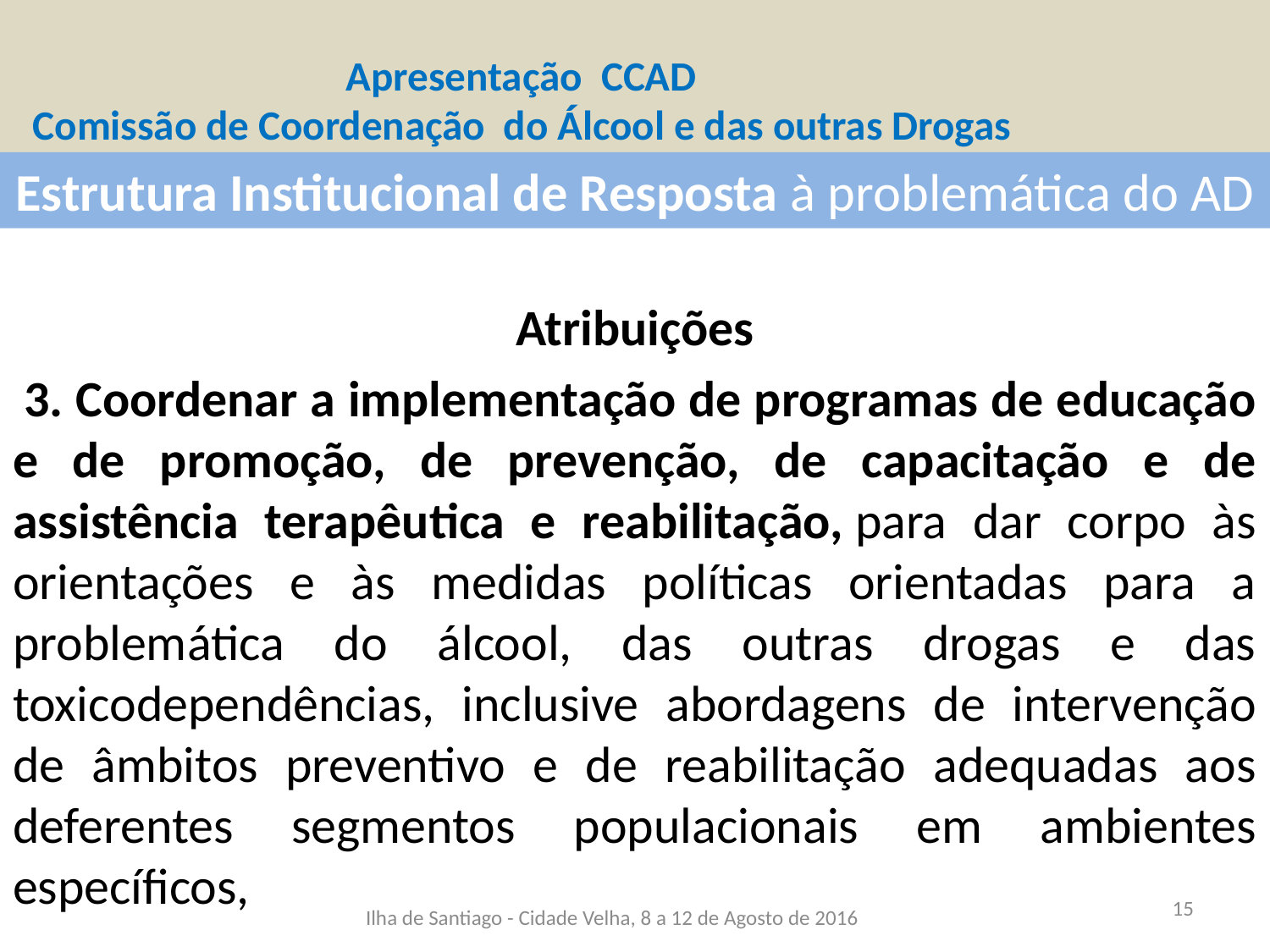

# Apresentação  CCAD Comissão de Coordenação  do Álcool e das outras Drogas
Estrutura Institucional de Resposta à problemática do AD

Atribuições
 3. Coordenar a implementação de programas de educação e de promoção, de prevenção, de capacitação e de assistência terapêutica e reabilitação, para dar corpo às orientações e às medidas políticas orientadas para a problemática do álcool, das outras drogas e das toxicodependências, inclusive abordagens de intervenção de âmbitos preventivo e de reabilitação adequadas aos deferentes segmentos populacionais em ambientes específicos,

Ilha de Santiago - Cidade Velha, 8 a 12 de Agosto de 2016
15